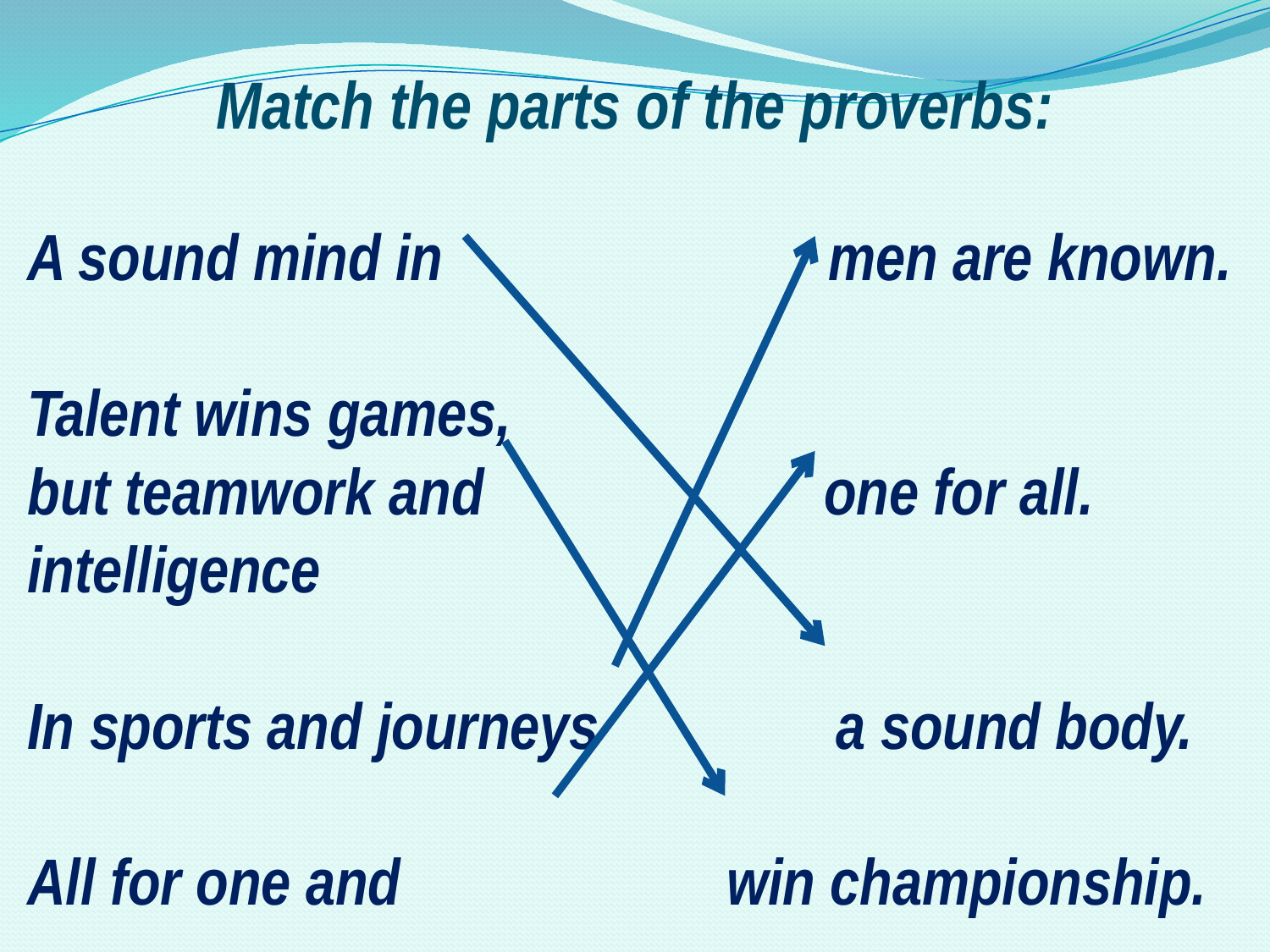

Match the parts of the proverbs:

A sound mind in                          men are known.

Talent wins games,
but teamwork and                       one for all.
intelligence

In sports and journeys                a sound body.

All for one and                      win championship.